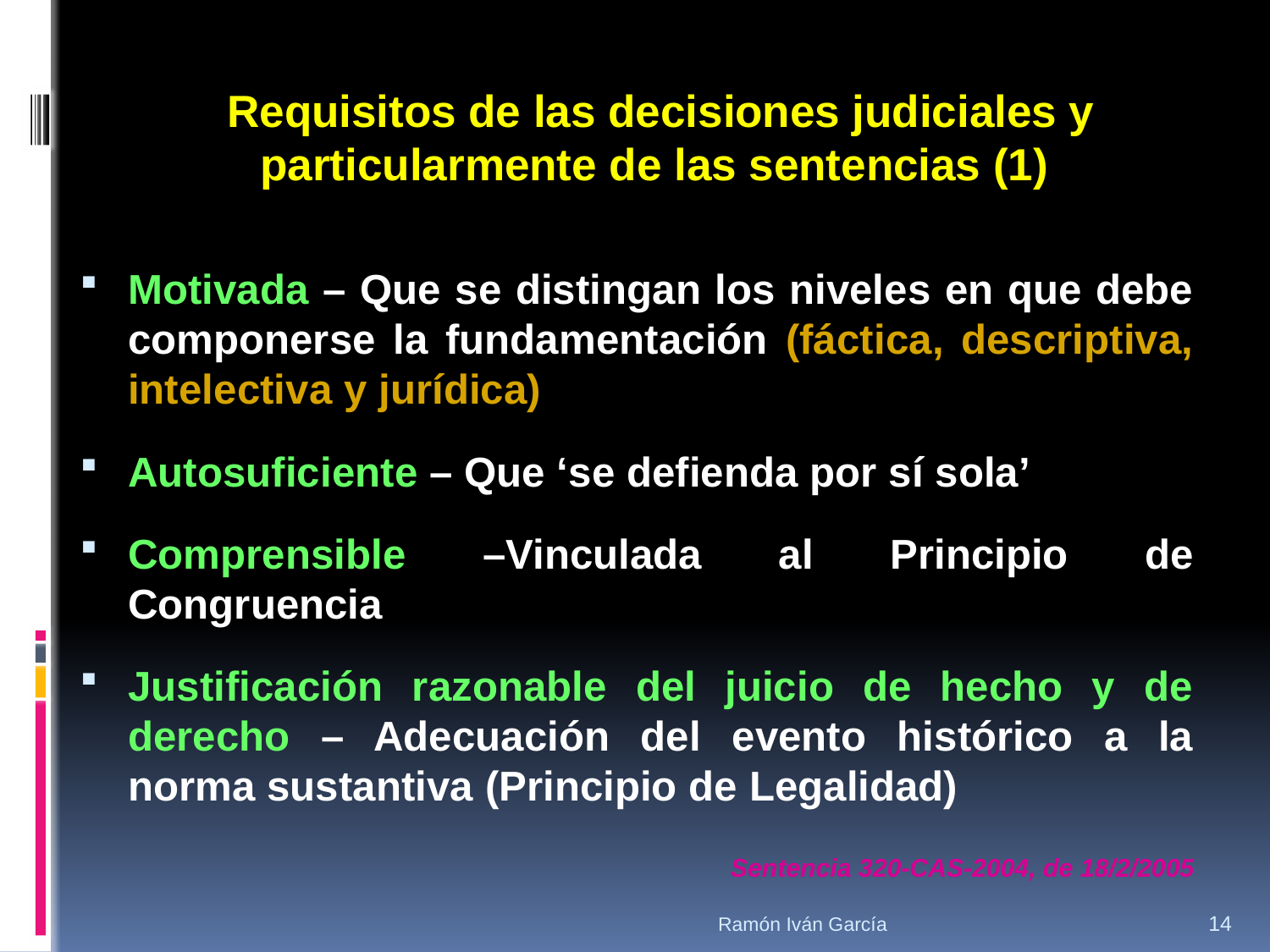

Requisitos de las decisiones judiciales y particularmente de las sentencias (1)

Motivada – Que se distingan los niveles en que debe componerse la fundamentación (fáctica, descriptiva, intelectiva y jurídica)

Autosuficiente – Que ‘se defienda por sí sola’

Comprensible –Vinculada al Principio de Congruencia

Justificación razonable del juicio de hecho y de derecho – Adecuación del evento histórico a la norma sustantiva (Principio de Legalidad)

Sentencia 320-CAS-2004, de 18/2/2005
Ramón Iván García
14